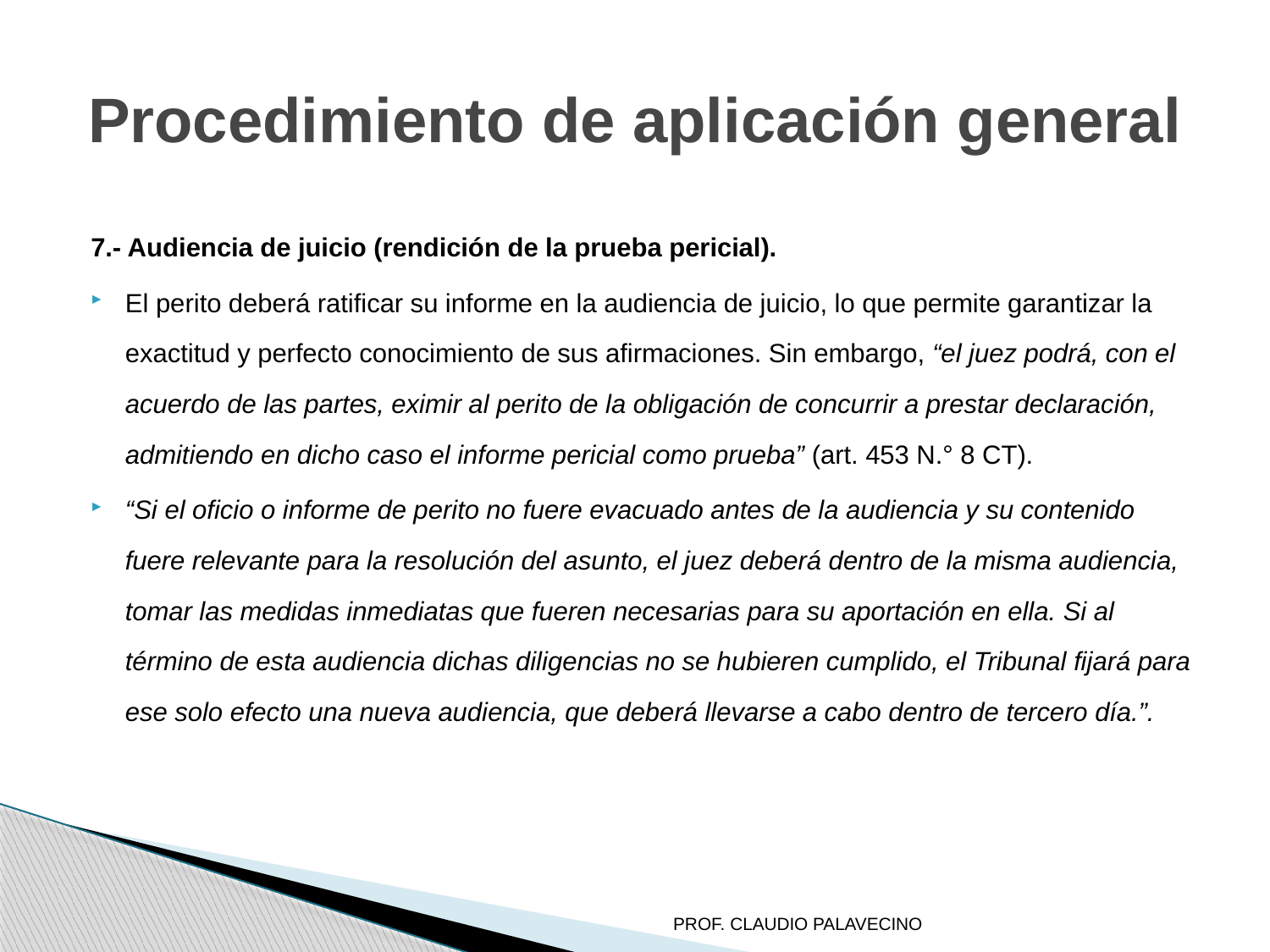

# Procedimiento de aplicación general
7.- Audiencia de juicio (rendición de la prueba pericial).
El perito deberá ratificar su informe en la audiencia de juicio, lo que permite garantizar la exactitud y perfecto conocimiento de sus afirmaciones. Sin embargo, “el juez podrá, con el acuerdo de las partes, eximir al perito de la obligación de concurrir a prestar declaración, admitiendo en dicho caso el informe pericial como prueba” (art. 453 N.° 8 CT).
“Si el oficio o informe de perito no fuere evacuado antes de la audiencia y su contenido fuere relevante para la resolución del asunto, el juez deberá dentro de la misma audiencia, tomar las medidas inmediatas que fueren necesarias para su aportación en ella. Si al término de esta audiencia dichas diligencias no se hubieren cumplido, el Tribunal fijará para ese solo efecto una nueva audiencia, que deberá llevarse a cabo dentro de tercero día.”.

PROF. CLAUDIO PALAVECINO